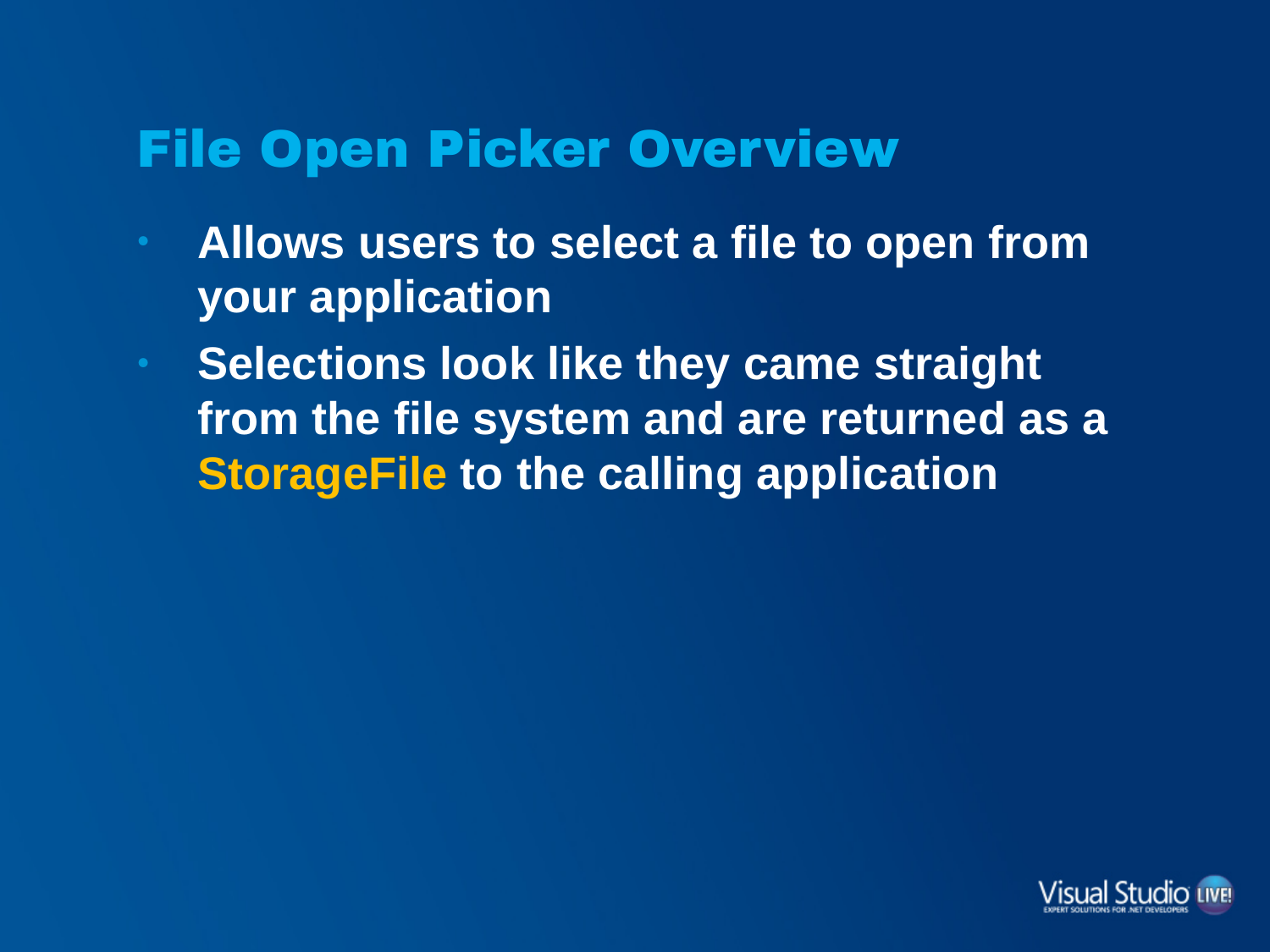

# File Open Picker Overview
Allows users to select a file to open from your application
Selections look like they came straight from the file system and are returned as a StorageFile to the calling application